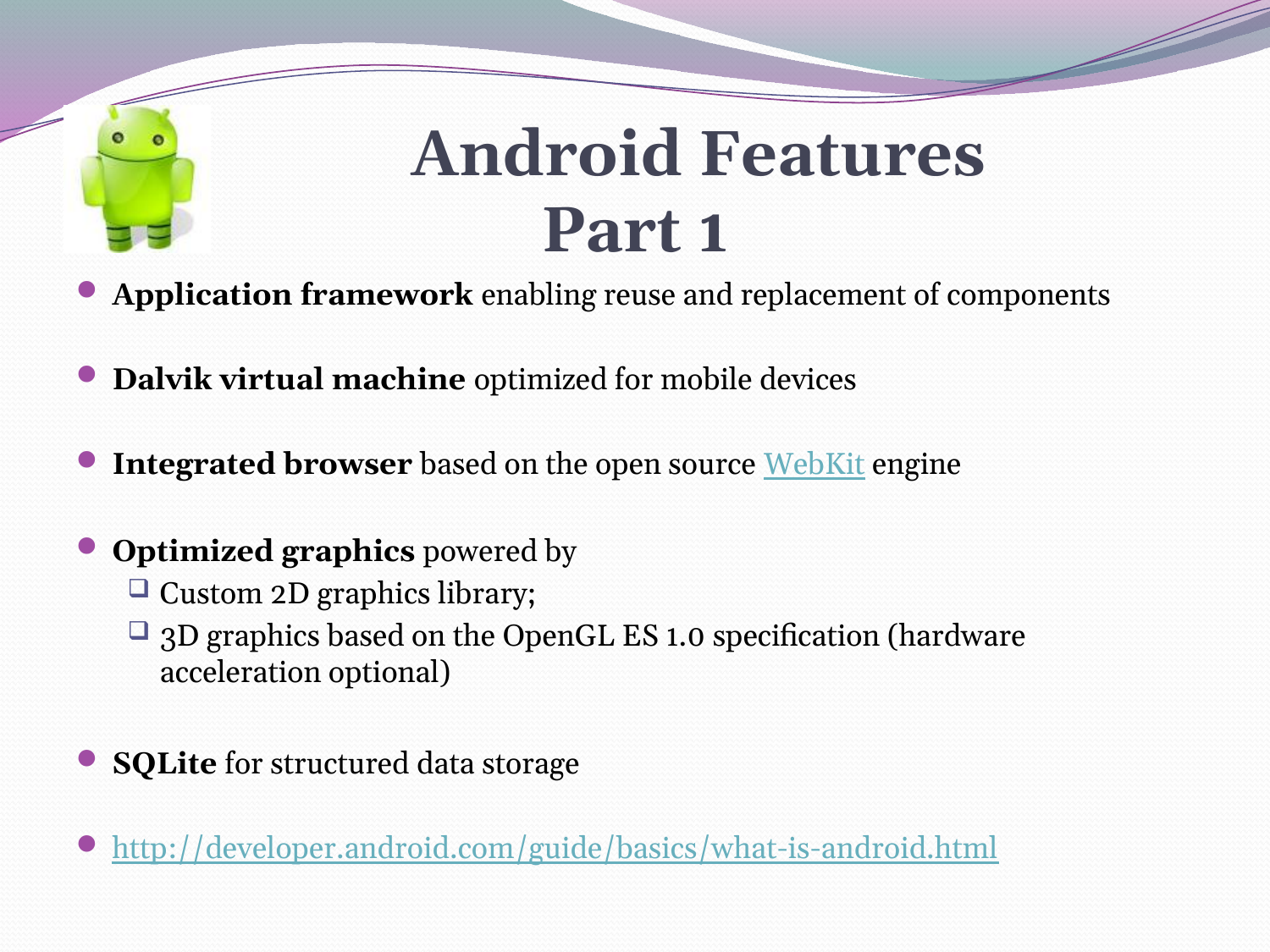

# Android Features Part 1
Application framework enabling reuse and replacement of components

Dalvik virtual machine optimized for mobile devices

Integrated browser based on the open source WebKit engine

Optimized graphics powered by
Custom 2D graphics library;
3D graphics based on the OpenGL ES 1.0 specification (hardware acceleration optional)

SQLite for structured data storage

http://developer.android.com/guide/basics/what-is-android.html